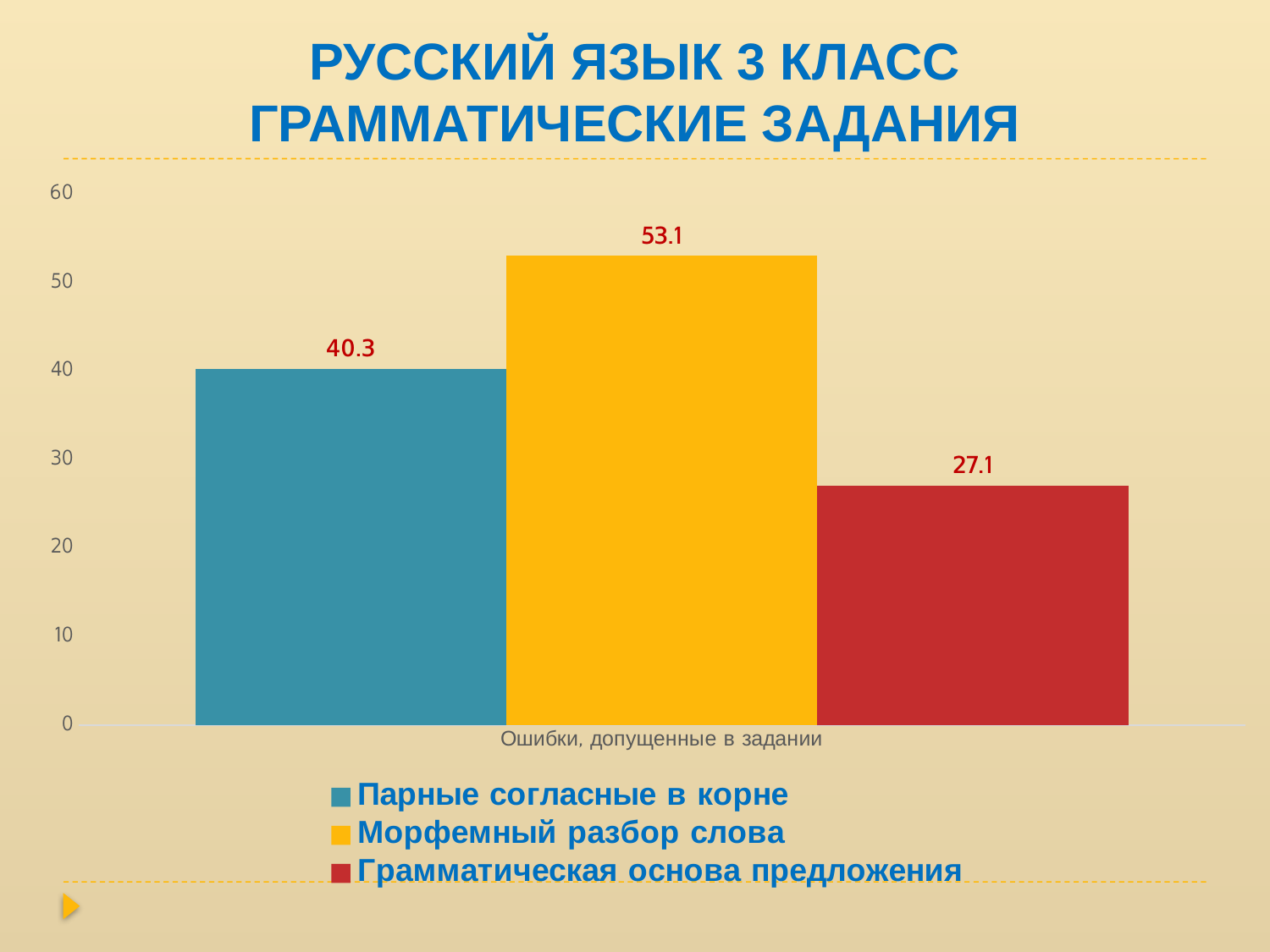

# РУССКИЙ ЯЗЫК 3 КЛАСС ГРАММАТИЧЕСКИЕ ЗАДАНИЯ

### Chart

| Category | Парные согласные в корне | Морфемный разбор слова | Грамматическая основа предложения |
|---|---|---|---|
| Ошибки, допущенные в задании | 40.3 | 53.1 | 27.1 |